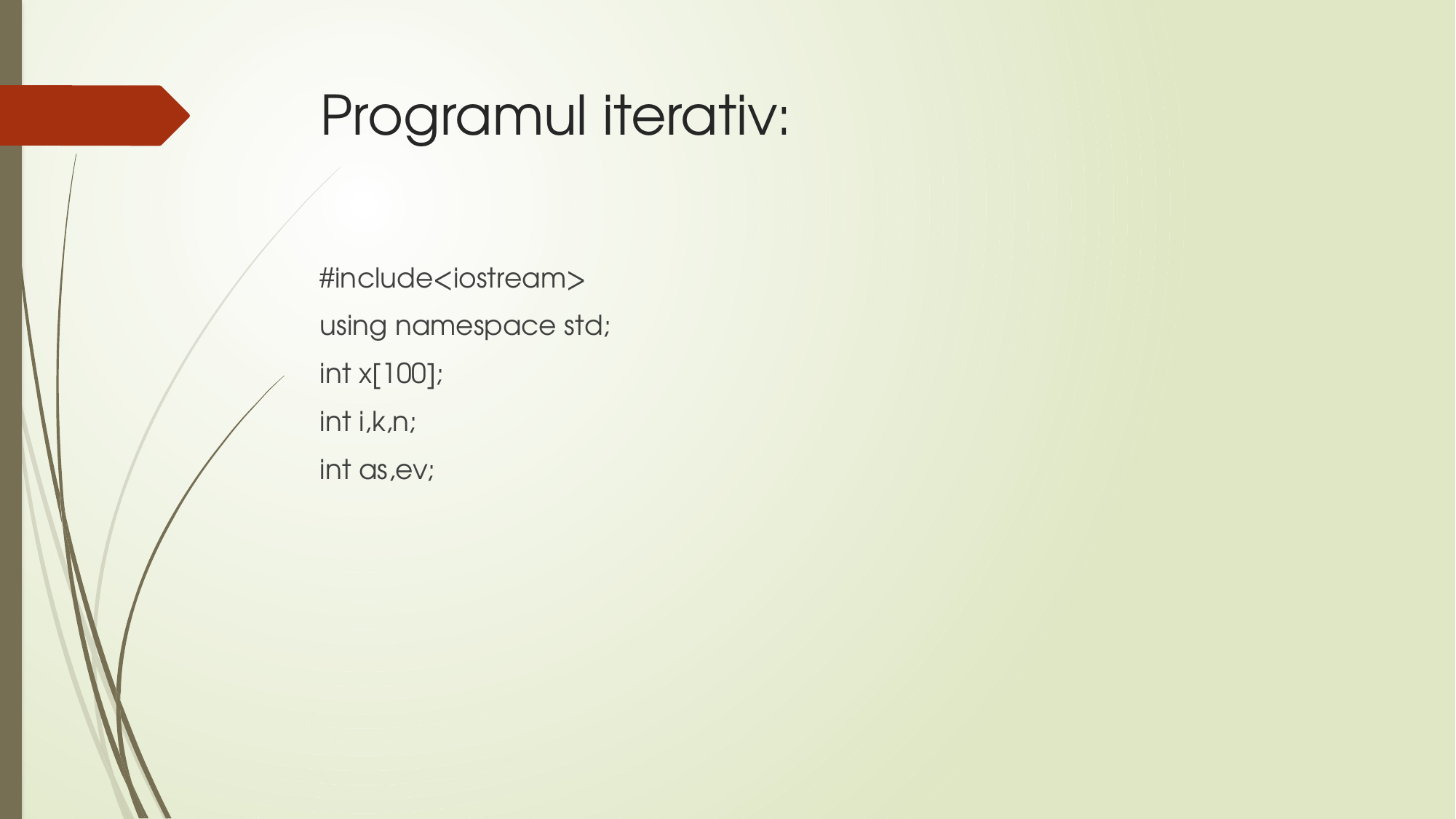

# Programul iterativ:
#include<iostream>
using namespace std;
int x[100];
int i,k,n;
int as,ev;